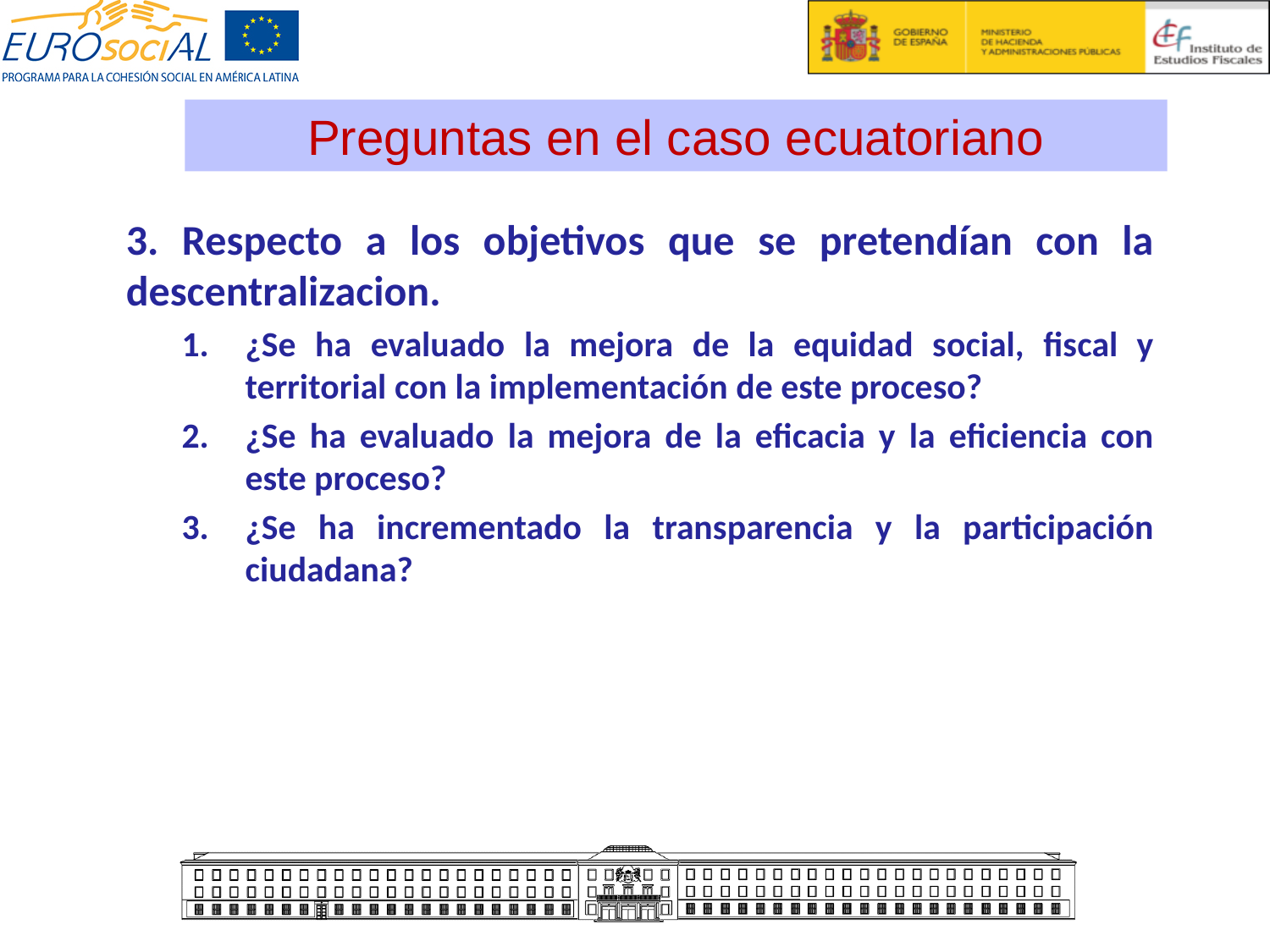

Preguntas en el caso ecuatoriano
3. Respecto a los objetivos que se pretendían con la descentralizacion.
¿Se ha evaluado la mejora de la equidad social, fiscal y territorial con la implementación de este proceso?
¿Se ha evaluado la mejora de la eficacia y la eficiencia con este proceso?
¿Se ha incrementado la transparencia y la participación ciudadana?